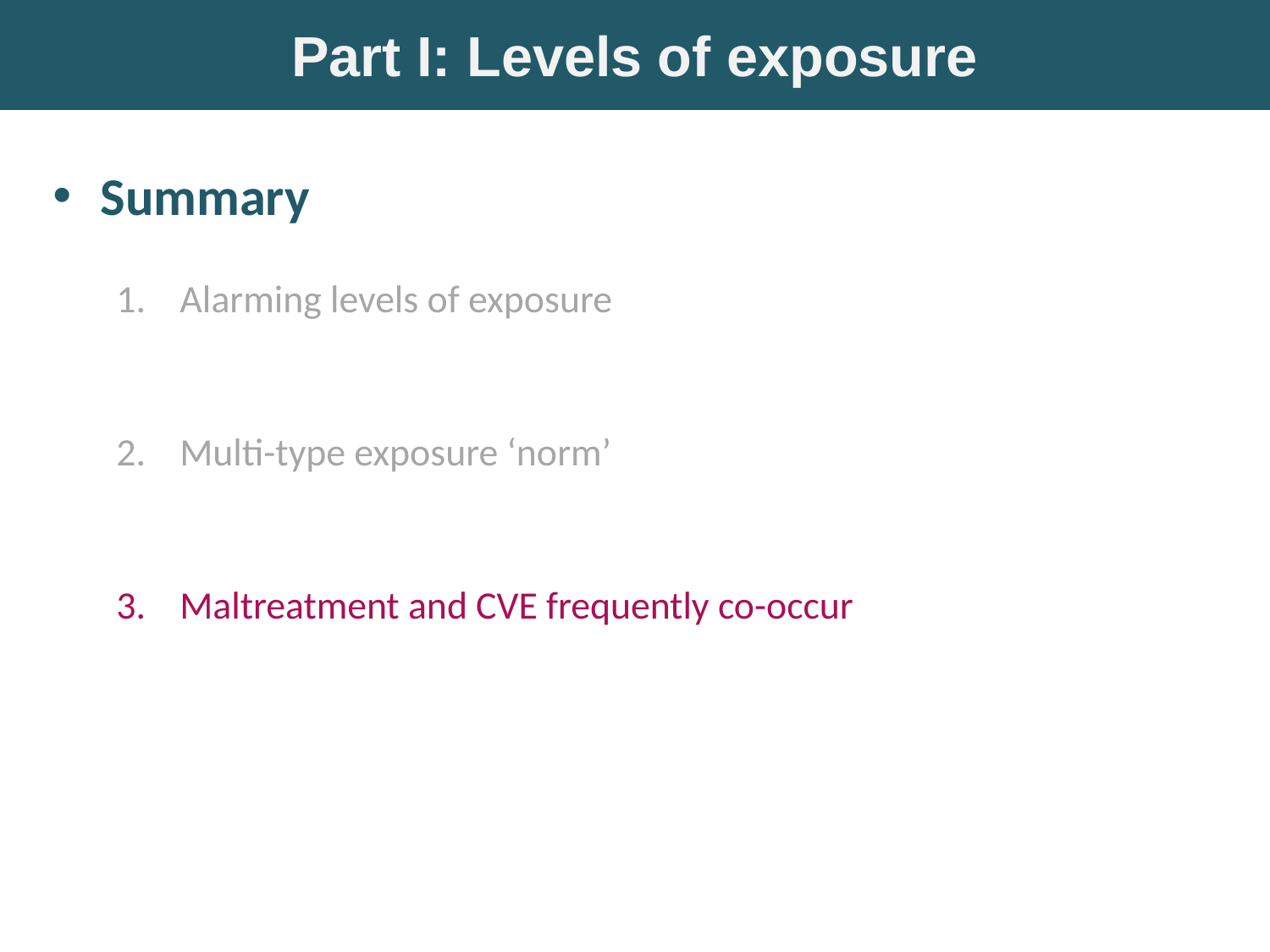

Part I: Levels of exposure
Summary

Alarming levels of exposure

Multi-type exposure ‘norm’

Maltreatment and CVE frequently co-occur